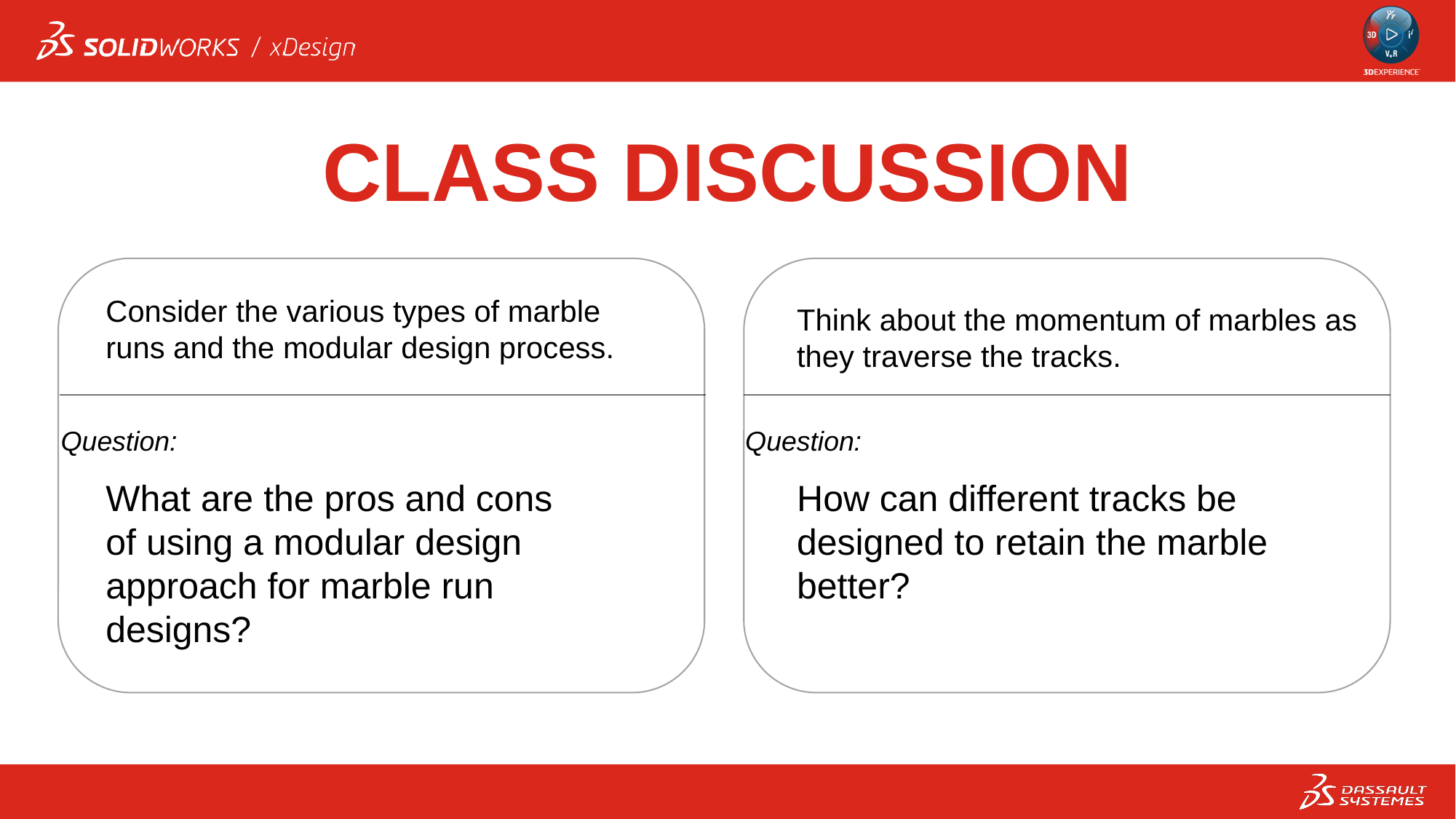

CLASS DISCUSSION

Consider the various types of marble runs and the modular design process.

Think about the momentum of marbles as they traverse the tracks.

Question:
Question:
What are the pros and cons of using a modular design approach for marble run designs?
How can different tracks be designed to retain the marble better?